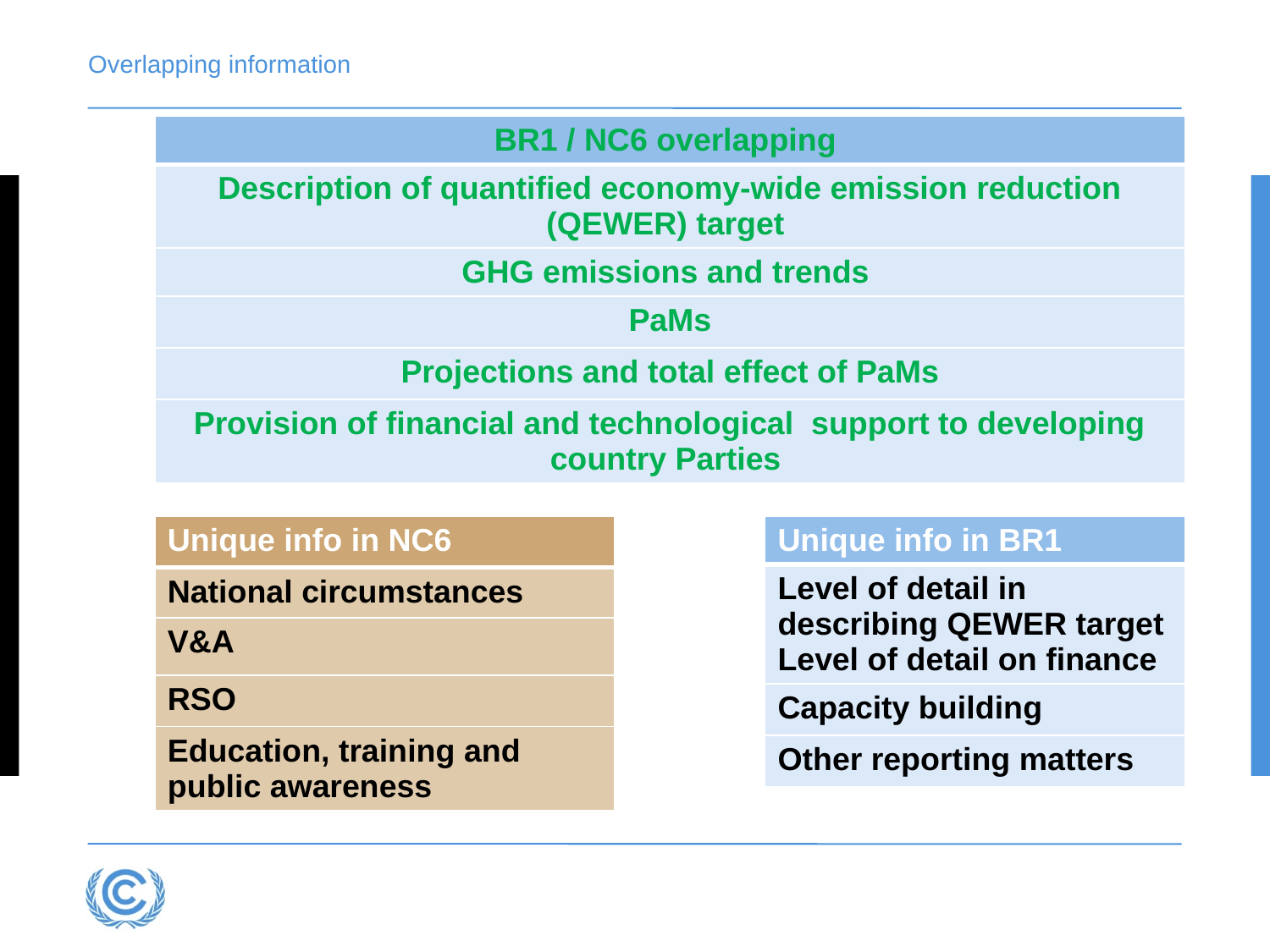

# Overlapping information
| BR1 / NC6 overlapping |
| --- |
| Description of quantified economy-wide emission reduction (QEWER) target |
| GHG emissions and trends |
| PaMs |
| Projections and total effect of PaMs |
| Provision of financial and technological support to developing country Parties |
| Unique info in NC6 |
| --- |
| National circumstances |
| V&A |
| RSO |
| Education, training and public awareness |
| Unique info in BR1 |
| --- |
| Level of detail in describing QEWER target Level of detail on finance |
| Capacity building |
| Other reporting matters |